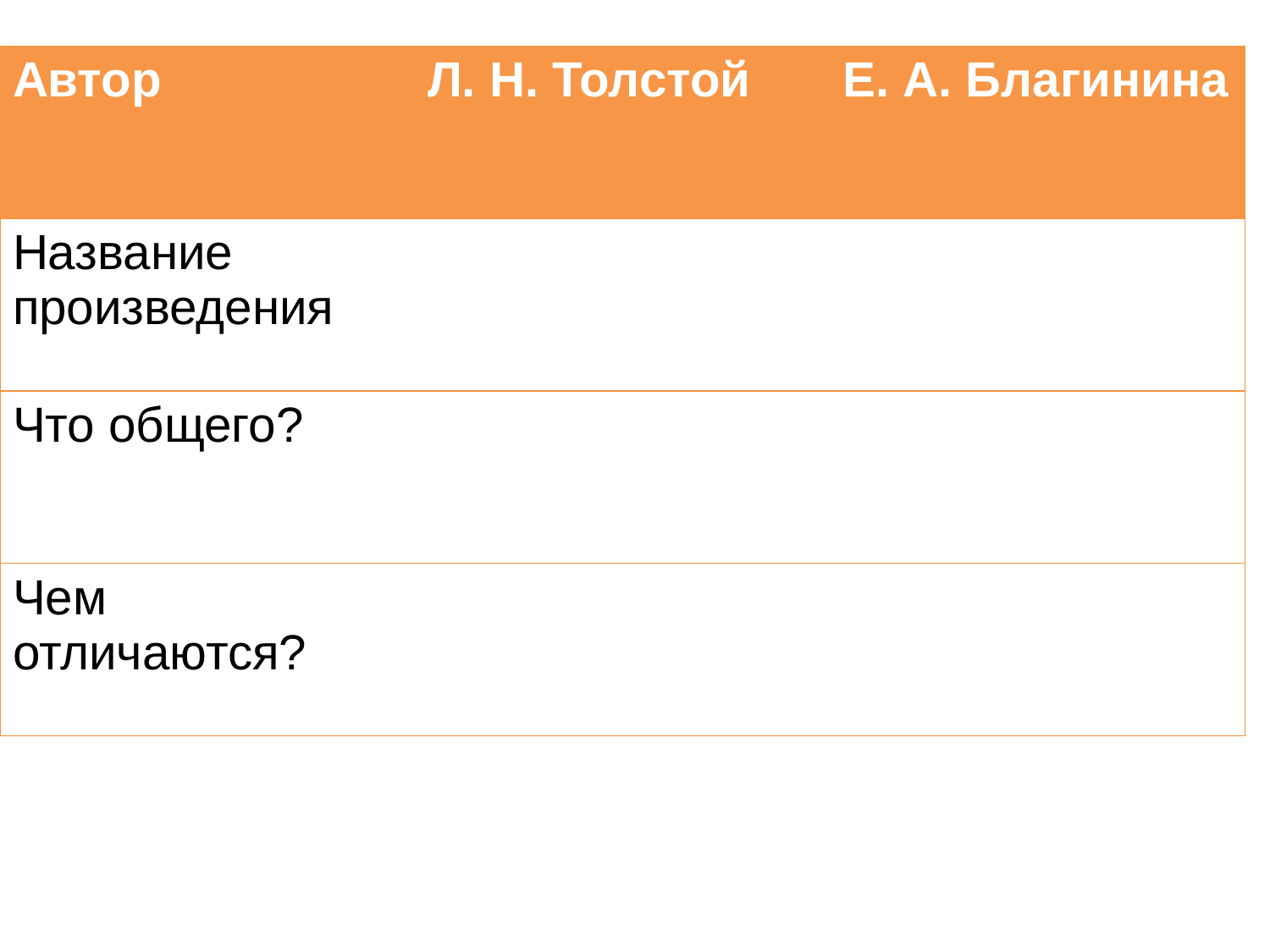

#
| Автор | Л. Н. Толстой | Е. А. Благинина |
| --- | --- | --- |
| Название произведения |  |  |
| Что общего? |  |  |
| Чем отличаются? |  |  |